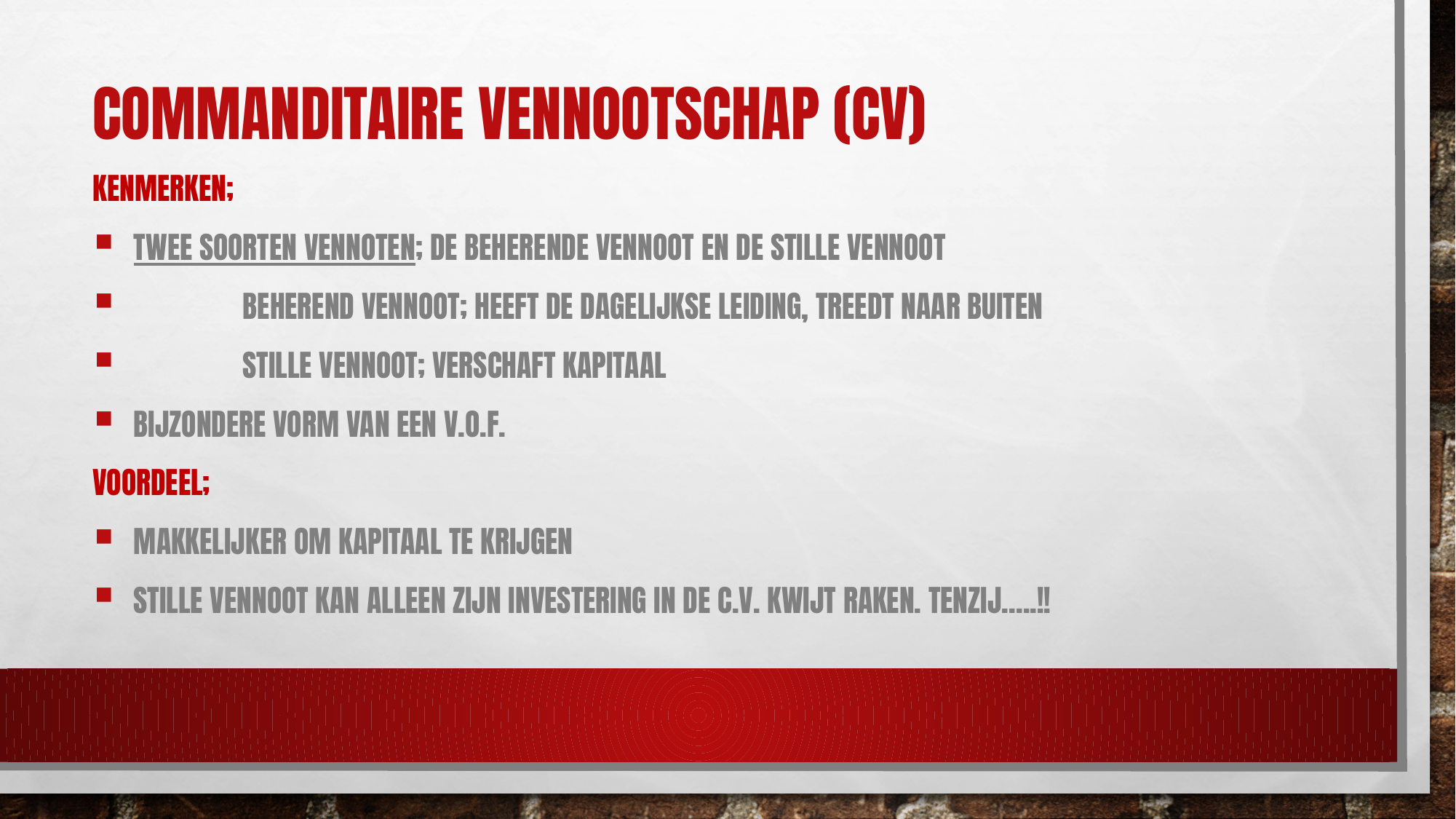

# Commanditaire vennootschap (CV)
Kenmerken;
Twee soorten vennoten; de beherende vennoot en de stille vennoot
	Beherend vennoot; heeft de dagelijkse leiding, treedt naar buiten
	stille vennoot; verschaft kapitaal
Bijzondere vorm van een V.O.F.
Voordeel;
Makkelijker om kapitaal te krijgen
Stille vennoot kan alleen zijn investering in de C.V. kwijt raken. Tenzij…..!!